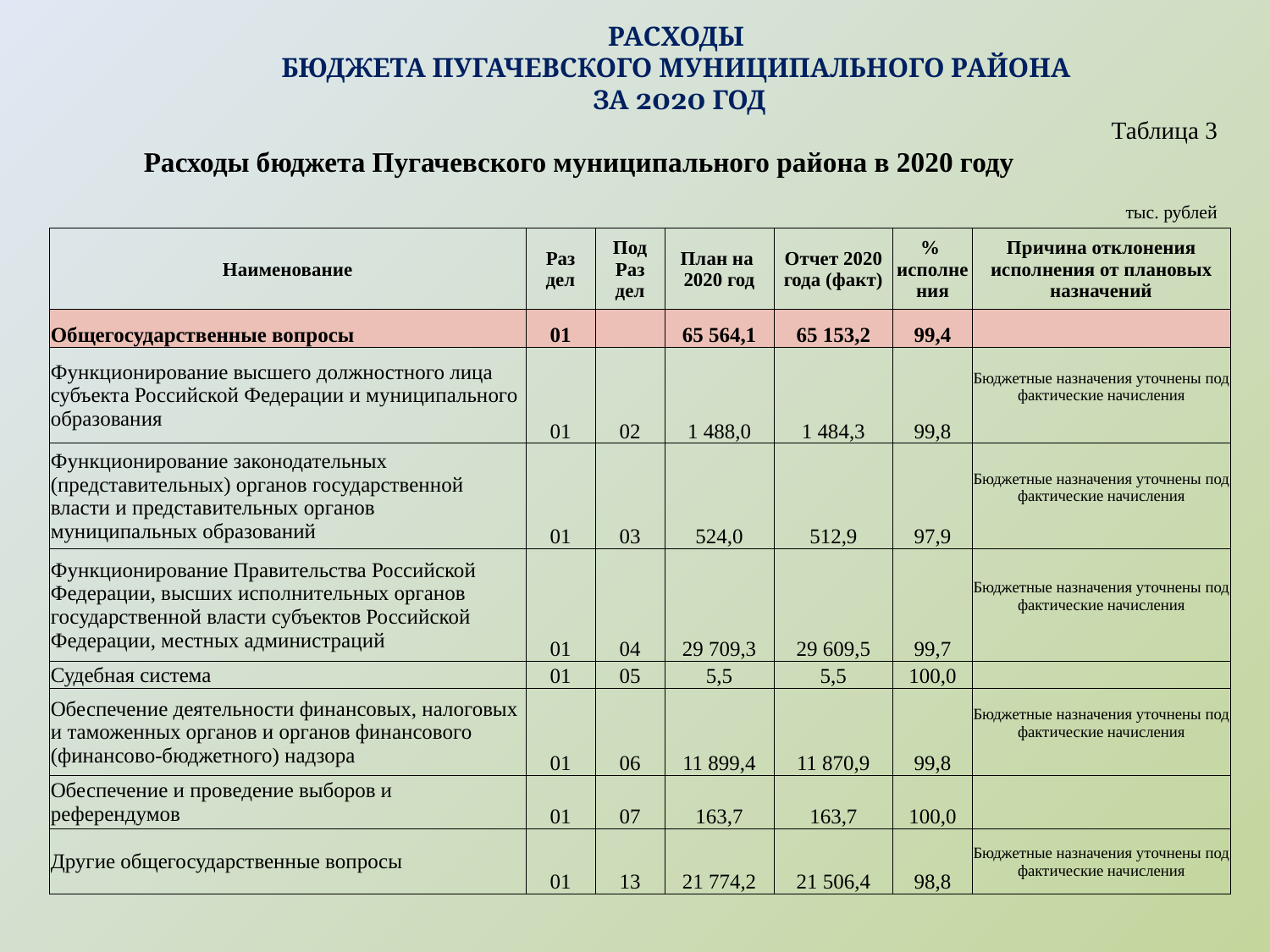

РАСХОДЫ
БЮДЖЕТА ПУГАЧЕВСКОГО МУНИЦИПАЛЬНОГО РАЙОНА
ЗА 2020 ГОД
Таблица 3
Расходы бюджета Пугачевского муниципального района в 2020 году
тыс. рублей
| Наименование | Раз дел | Под Раз дел | План на 2020 год | Отчет 2020 года (факт) | % исполнения | Причина отклонения исполнения от плановых назначений |
| --- | --- | --- | --- | --- | --- | --- |
| Общегосударственные вопросы | 01 |  | 65 564,1 | 65 153,2 | 99,4 |  |
| Функционирование высшего должностного лица субъекта Российской Федерации и муниципального образования | 01 | 02 | 1 488,0 | 1 484,3 | 99,8 | Бюджетные назначения уточнены под фактические начисления |
| Функционирование законодательных (представительных) органов государственной власти и представительных органов муниципальных образований | 01 | 03 | 524,0 | 512,9 | 97,9 | Бюджетные назначения уточнены под фактические начисления |
| Функционирование Правительства Российской Федерации, высших исполнительных органов государственной власти субъектов Российской Федерации, местных администраций | 01 | 04 | 29 709,3 | 29 609,5 | 99,7 | Бюджетные назначения уточнены под фактические начисления |
| Судебная система | 01 | 05 | 5,5 | 5,5 | 100,0 |  |
| Обеспечение деятельности финансовых, налоговых и таможенных органов и органов финансового (финансово-бюджетного) надзора | 01 | 06 | 11 899,4 | 11 870,9 | 99,8 | Бюджетные назначения уточнены под фактические начисления |
| Обеспечение и проведение выборов и референдумов | 01 | 07 | 163,7 | 163,7 | 100,0 |  |
| Другие общегосударственные вопросы | 01 | 13 | 21 774,2 | 21 506,4 | 98,8 | Бюджетные назначения уточнены под фактические начисления |